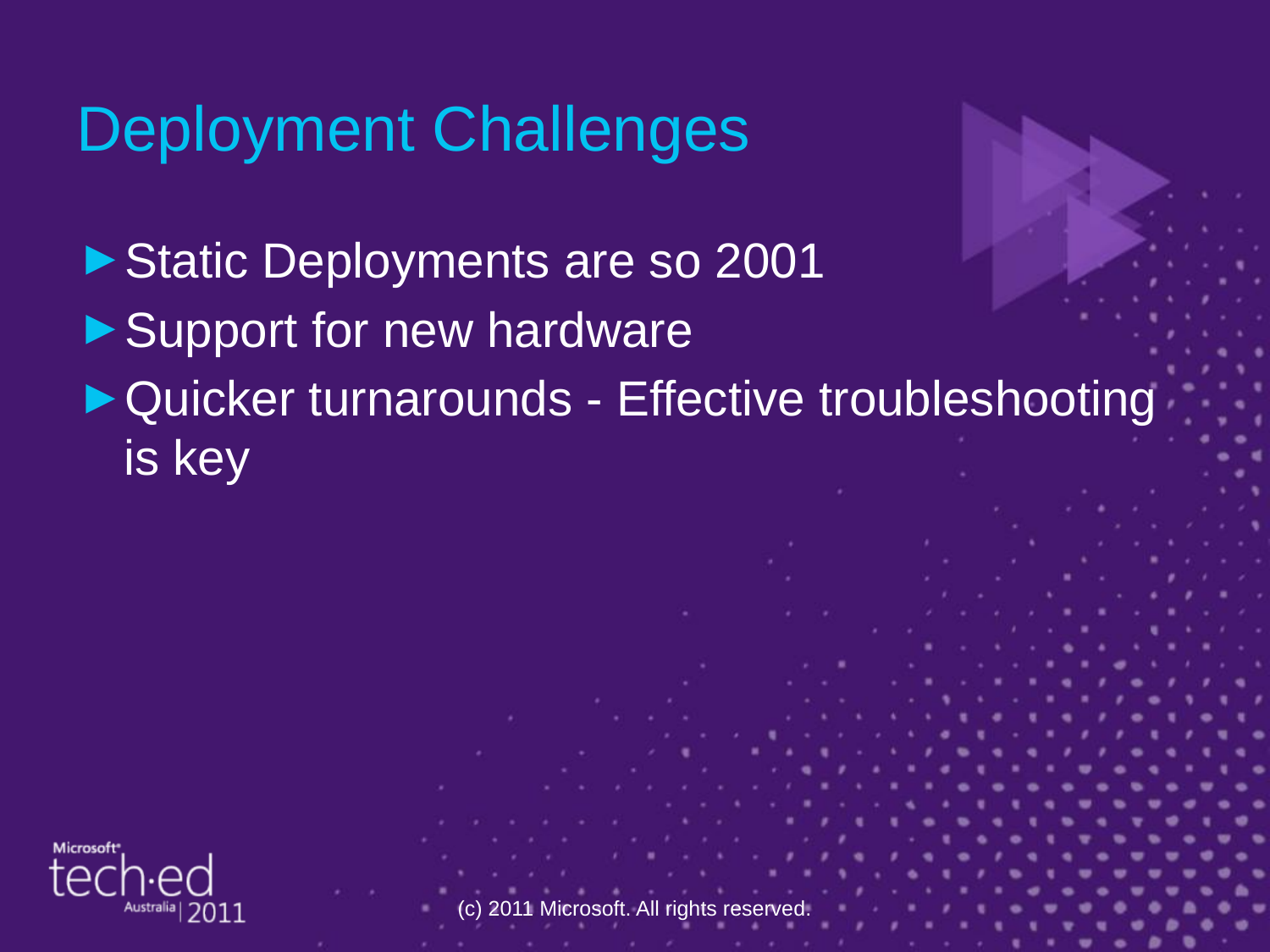

# Deployment Challenges
Static Deployments are so 2001
Support for new hardware
Quicker turnarounds - Effective troubleshooting is key
(c) 2011 Microsoft. All rights reserved.